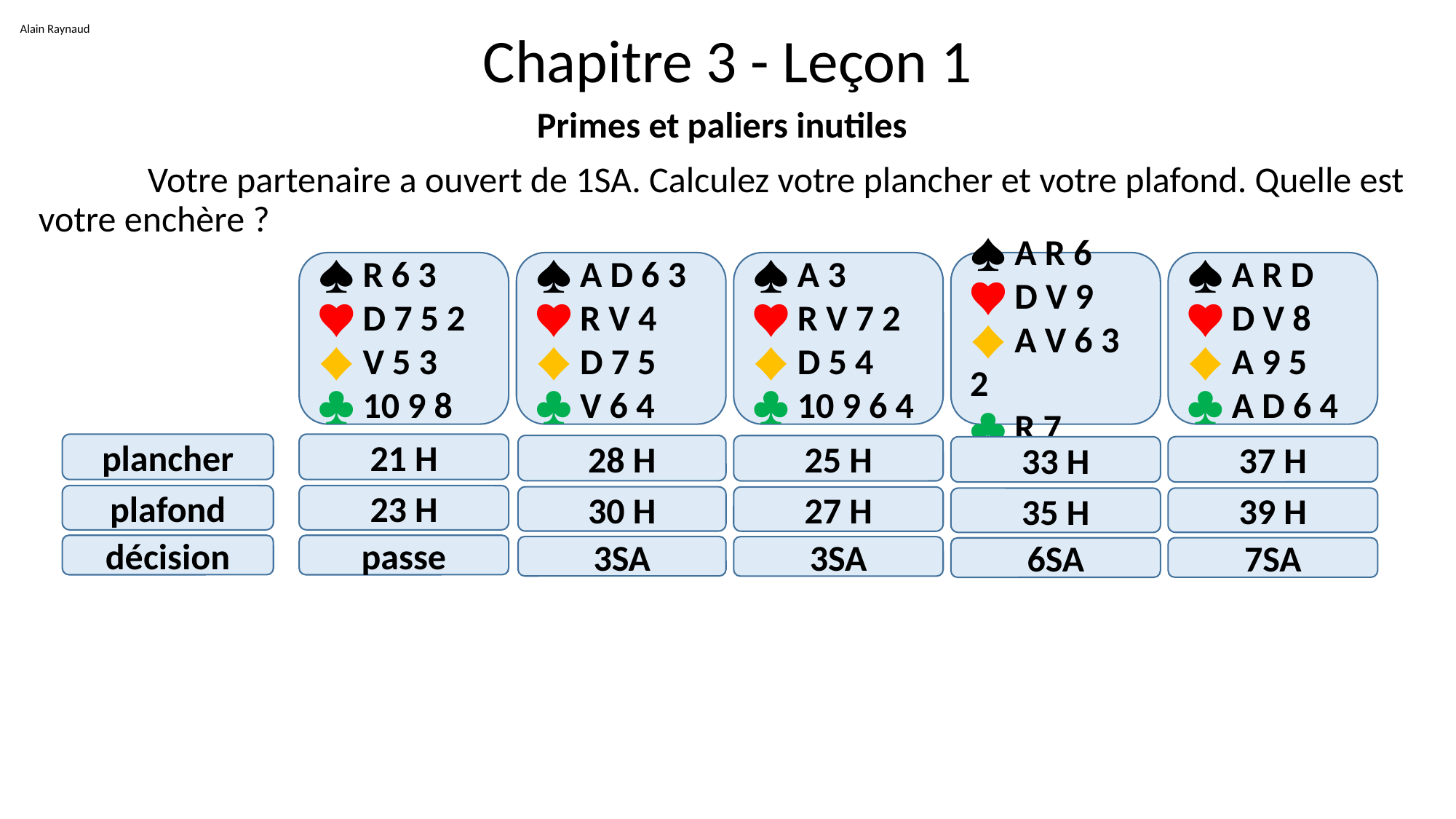

Alain Raynaud
Chapitre 3 - Leçon 1
Primes et paliers inutiles
	Votre partenaire a ouvert de 1SA. Calculez votre plancher et votre plafond. Quelle est votre enchère ?

♠ R 6 3
♥ D 7 5 2
♦ V 5 3
♣ 10 9 8
♠ A D 6 3
♥ R V 4
♦ D 7 5
♣ V 6 4
♠ A 3
♥ R V 7 2
♦ D 5 4
♣ 10 9 6 4
♠ A R D
♥ D V 8
♦ A 9 5
♣ A D 6 4
♠ A R 6
♥ D V 9
♦ A V 6 3 2
♣ R 7
plancher
21 H
28 H
25 H
37 H
33 H
plafond
23 H
30 H
27 H
39 H
35 H
décision
passe
3SA
3SA
7SA
6SA